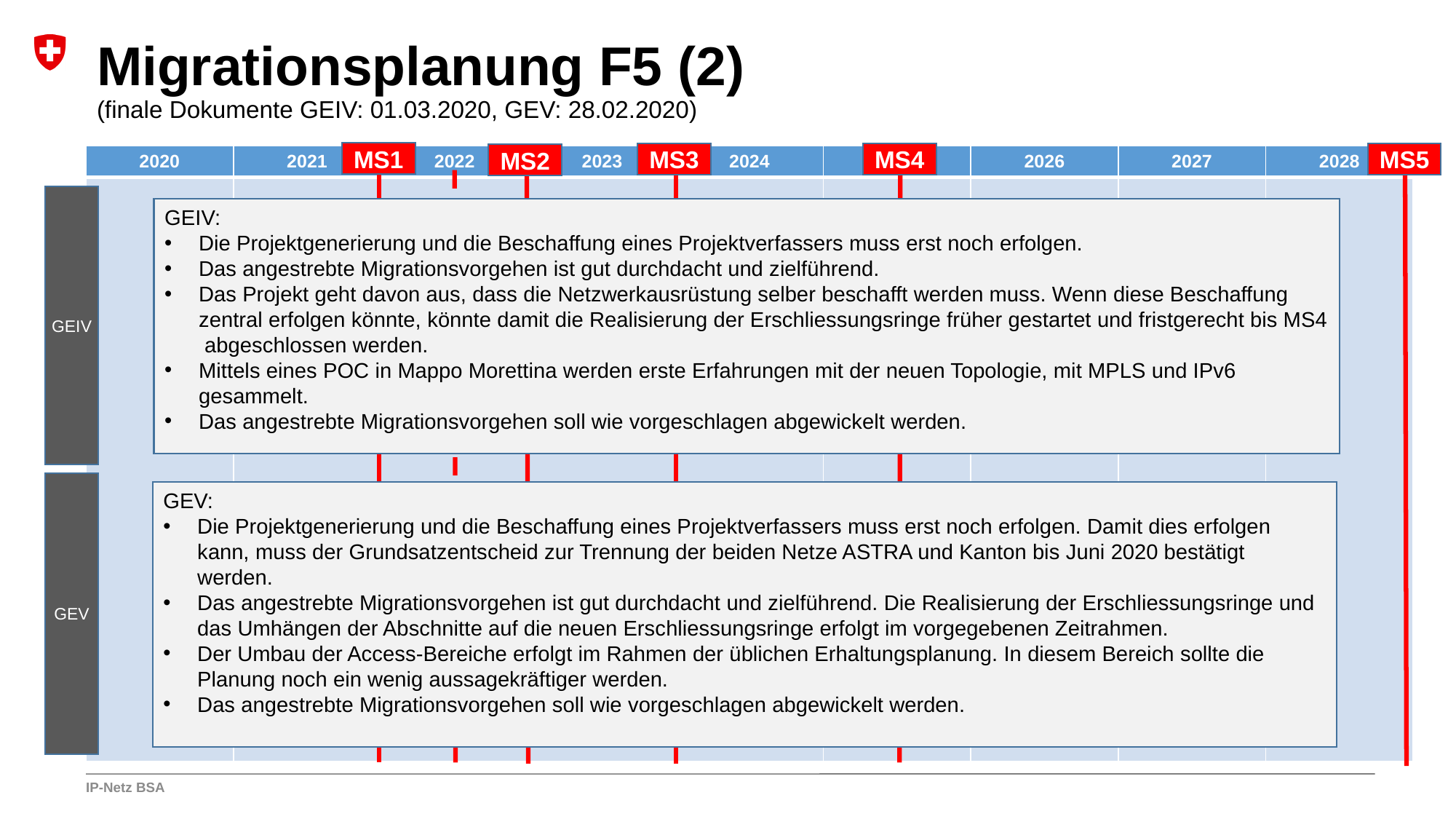

# Migrationsplanung F5 (2) (finale Dokumente GEIV: 01.03.2020, GEV: 28.02.2020)
MS1
MS4
MS3
MS5
MS2
| 2020 | 2021 | 2022 | 2023 | 2024 | 2025 | 2026 | 2027 | 2028 |
| --- | --- | --- | --- | --- | --- | --- | --- | --- |
|  |  |  |  |  |  |  |  |  |
GEIV
GEIV:
Die Projektgenerierung und die Beschaffung eines Projektverfassers muss erst noch erfolgen.
Das angestrebte Migrationsvorgehen ist gut durchdacht und zielführend.
Das Projekt geht davon aus, dass die Netzwerkausrüstung selber beschafft werden muss. Wenn diese Beschaffung zentral erfolgen könnte, könnte damit die Realisierung der Erschliessungsringe früher gestartet und fristgerecht bis MS4  abgeschlossen werden.
Mittels eines POC in Mappo Morettina werden erste Erfahrungen mit der neuen Topologie, mit MPLS und IPv6 gesammelt.
Das angestrebte Migrationsvorgehen soll wie vorgeschlagen abgewickelt werden.

GEV
GEV:
Die Projektgenerierung und die Beschaffung eines Projektverfassers muss erst noch erfolgen. Damit dies erfolgen kann, muss der Grundsatzentscheid zur Trennung der beiden Netze ASTRA und Kanton bis Juni 2020 bestätigt werden.
Das angestrebte Migrationsvorgehen ist gut durchdacht und zielführend. Die Realisierung der Erschliessungsringe und das Umhängen der Abschnitte auf die neuen Erschliessungsringe erfolgt im vorgegebenen Zeitrahmen.
Der Umbau der Access-Bereiche erfolgt im Rahmen der üblichen Erhaltungsplanung. In diesem Bereich sollte die Planung noch ein wenig aussagekräftiger werden.
Das angestrebte Migrationsvorgehen soll wie vorgeschlagen abgewickelt werden.

IP-Netz BSA